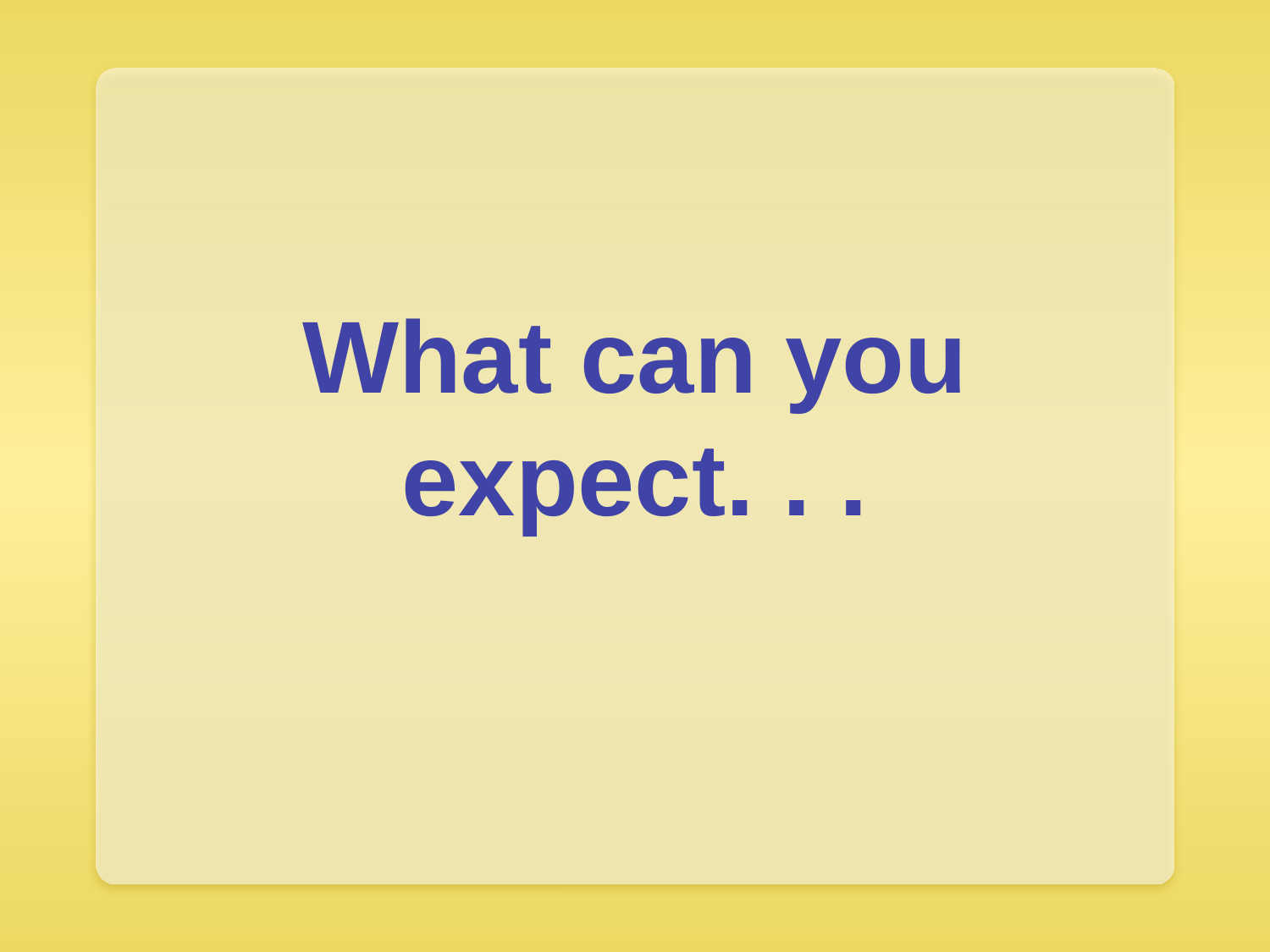

# What can you expect. . .